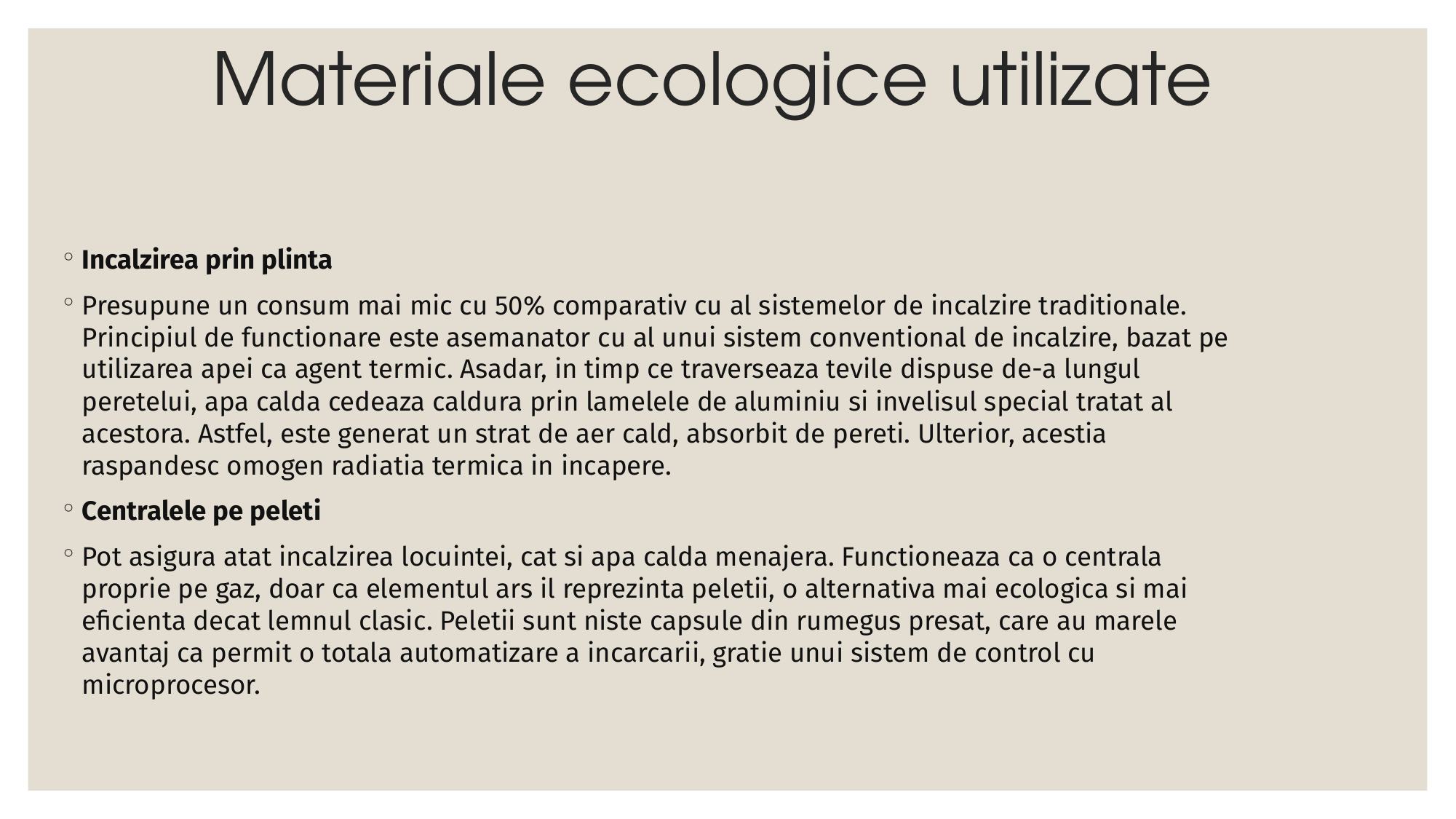

# Materiale ecologice utilizate
Incalzirea prin plinta
Presupune un consum mai mic cu 50% comparativ cu al sistemelor de incalzire traditionale. Principiul de functionare este asemanator cu al unui sistem conventional de incalzire, bazat pe utilizarea apei ca agent termic. Asadar, in timp ce traverseaza tevile dispuse de-a lungul peretelui, apa calda cedeaza caldura prin lamelele de aluminiu si invelisul special tratat al acestora. Astfel, este generat un strat de aer cald, absorbit de pereti. Ulterior, acestia raspandesc omogen radiatia termica in incapere.
Centralele pe peleti
Pot asigura atat incalzirea locuintei, cat si apa calda menajera. Functioneaza ca o centrala proprie pe gaz, doar ca elementul ars il reprezinta peletii, o alternativa mai ecologica si mai eficienta decat lemnul clasic. Peletii sunt niste capsule din rumegus presat, care au marele avantaj ca permit o totala automatizare a incarcarii, gratie unui sistem de control cu microprocesor.